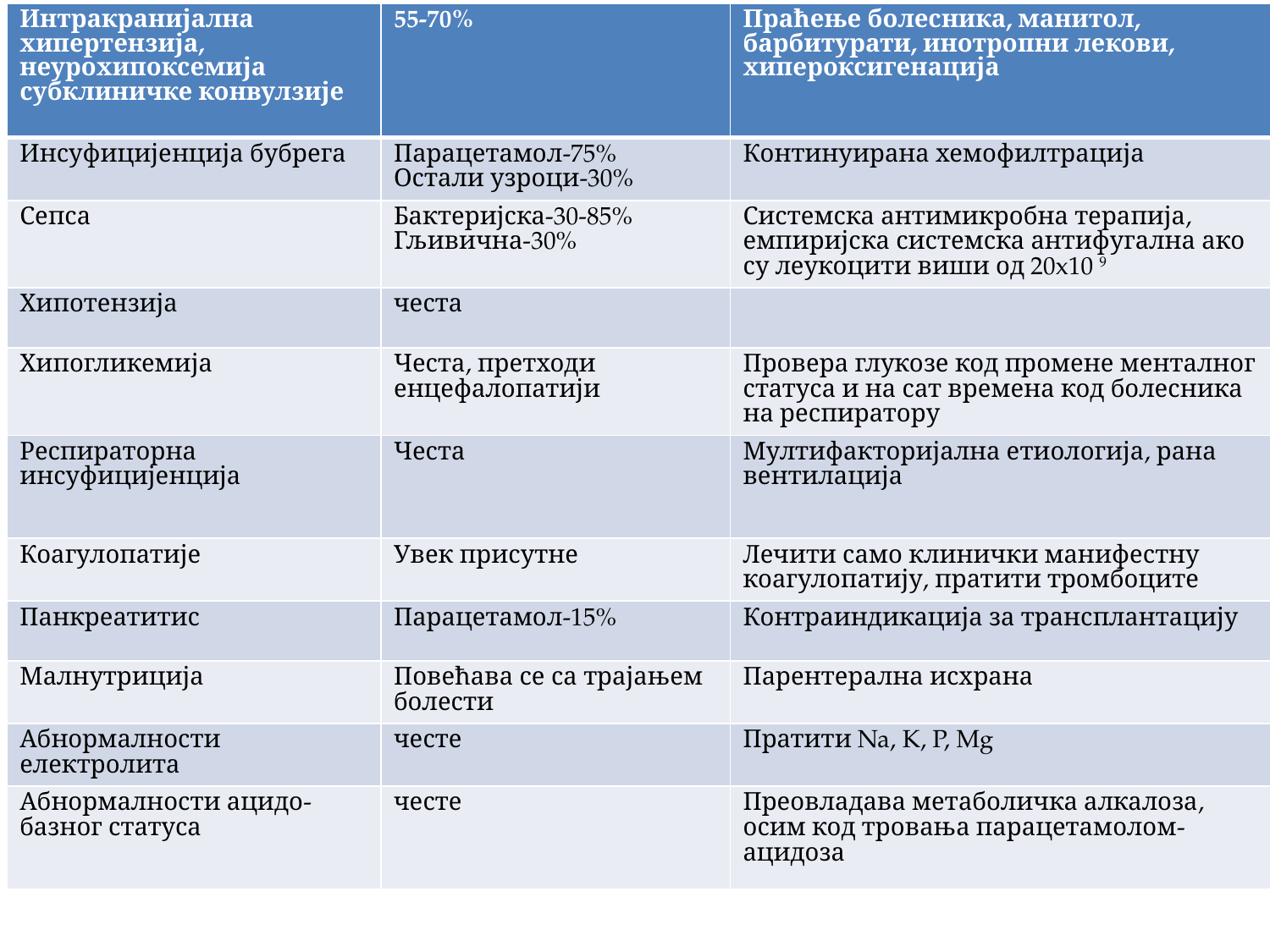

| Интракранијална хипертензија, неурохипоксемија субклиничке конвулзије | 55-70% | Праћење болесника, манитол, барбитурати, инотропни лекови, хипероксигенација |
| --- | --- | --- |
| Инсуфицијенција бубрега | Парацетамол-75% Остали узроци-30% | Континуирана хемофилтрација |
| Сепса | Бактеријска-30-85% Гљивична-30% | Системска антимикробна терапија, емпиријска системска антифугална ако су леукоцити виши од 20x10 9 |
| Хипотензија | честа |  |
| Хипогликемија | Честа, претходи енцефалопатији | Провера глукозе код промене менталног статуса и на сат времена код болесника на респиратору |
| Респираторна инсуфицијенција | Честа | Мултифакторијална етиологија, рана вентилација |
| Коагулопатије | Увек присутне | Лечити само клинички манифестну коагулопатију, пратити тромбоците |
| Панкреатитис | Парацетамол-15% | Контраиндикација за трансплантацију |
| Малнутриција | Повећава се са трајањем болести | Парентерална исхрана |
| Абнормалности електролита | честе | Пратити Na, K, P, Mg |
| Абнормалности ацидо-базног статуса | честе | Преовладава метаболичка алкалоза, осим код тровања парацетамолом-ацидоза |